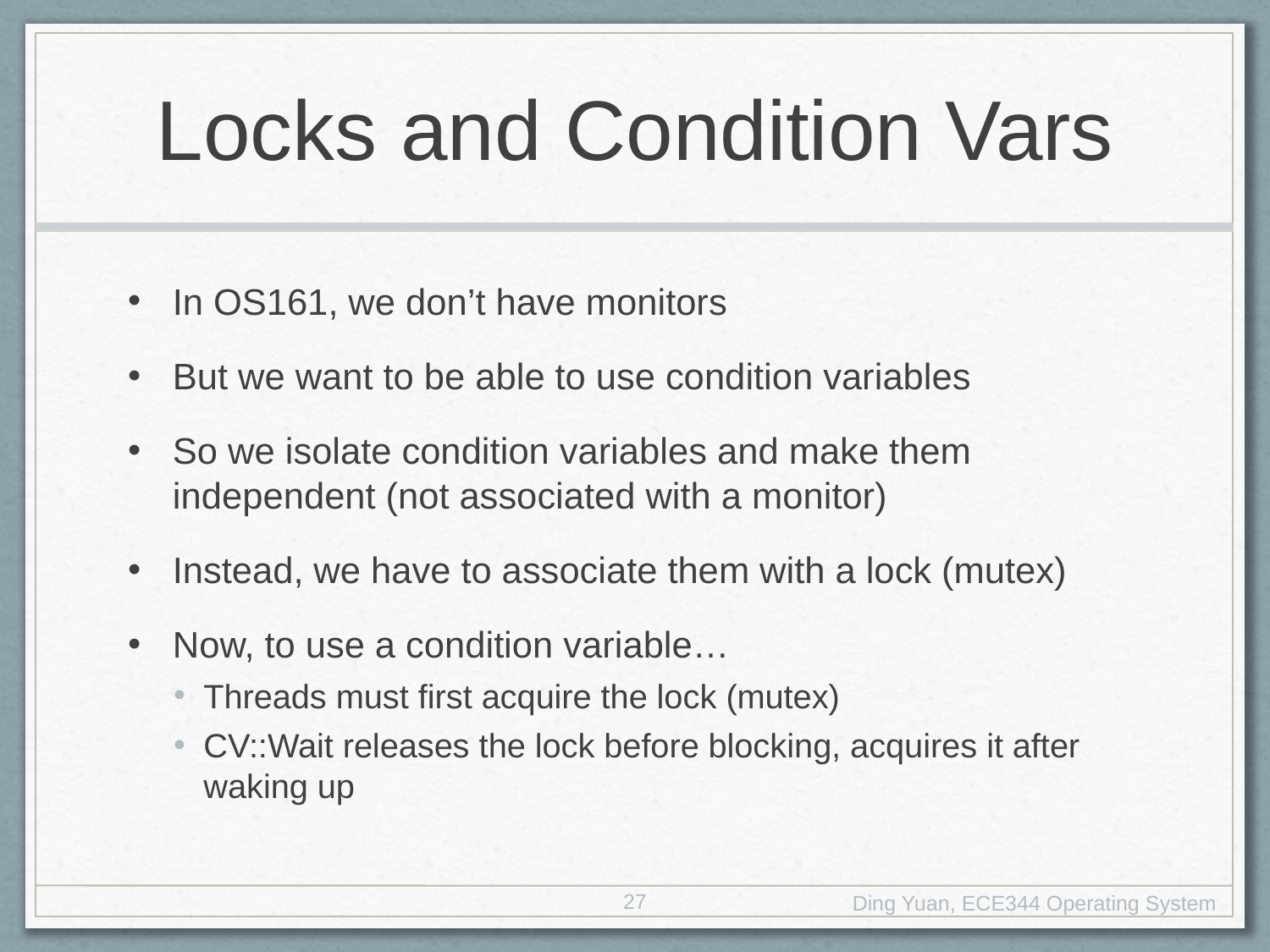

# Locks and Condition Vars
In OS161, we don’t have monitors
But we want to be able to use condition variables
So we isolate condition variables and make them independent (not associated with a monitor)
Instead, we have to associate them with a lock (mutex)
Now, to use a condition variable…
Threads must first acquire the lock (mutex)
CV::Wait releases the lock before blocking, acquires it after waking up

27
Ding Yuan, ECE344 Operating System